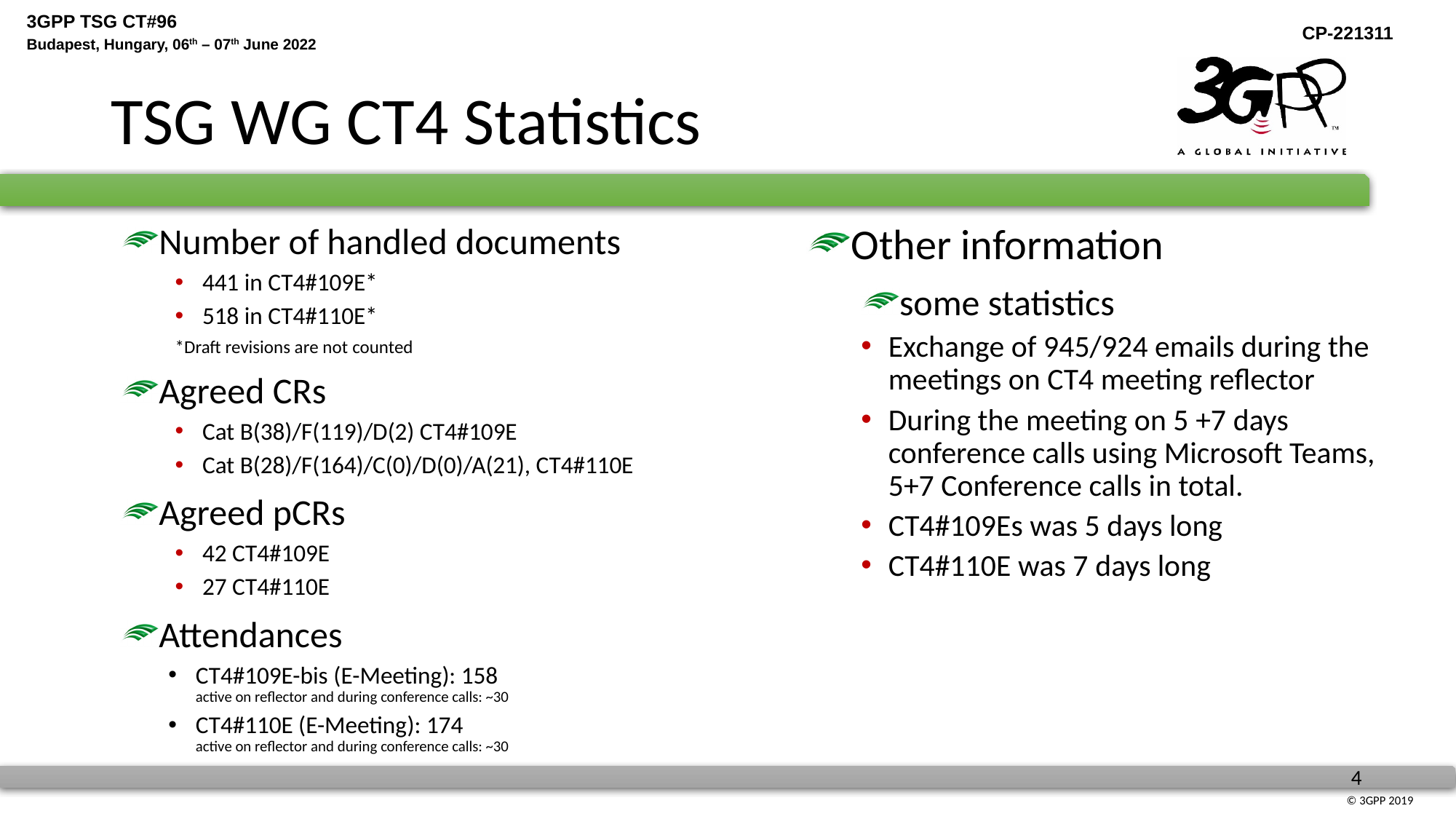

# TSG WG CT4 Statistics
Number of handled documents
441 in CT4#109E*
518 in CT4#110E*
*Draft revisions are not counted
Agreed CRs
Cat B(38)/F(119)/D(2) CT4#109E
Cat B(28)/F(164)/C(0)/D(0)/A(21), CT4#110E
Agreed pCRs
42 CT4#109E
27 CT4#110E
Attendances
CT4#109E-bis (E-Meeting): 158
active on reflector and during conference calls: ~30
CT4#110E (E-Meeting): 174
active on reflector and during conference calls: ~30

Other information
some statistics
Exchange of 945/924 emails during the meetings on CT4 meeting reflector
During the meeting on 5 +7 days conference calls using Microsoft Teams, 5+7 Conference calls in total.
CT4#109Es was 5 days long
CT4#110E was 7 days long